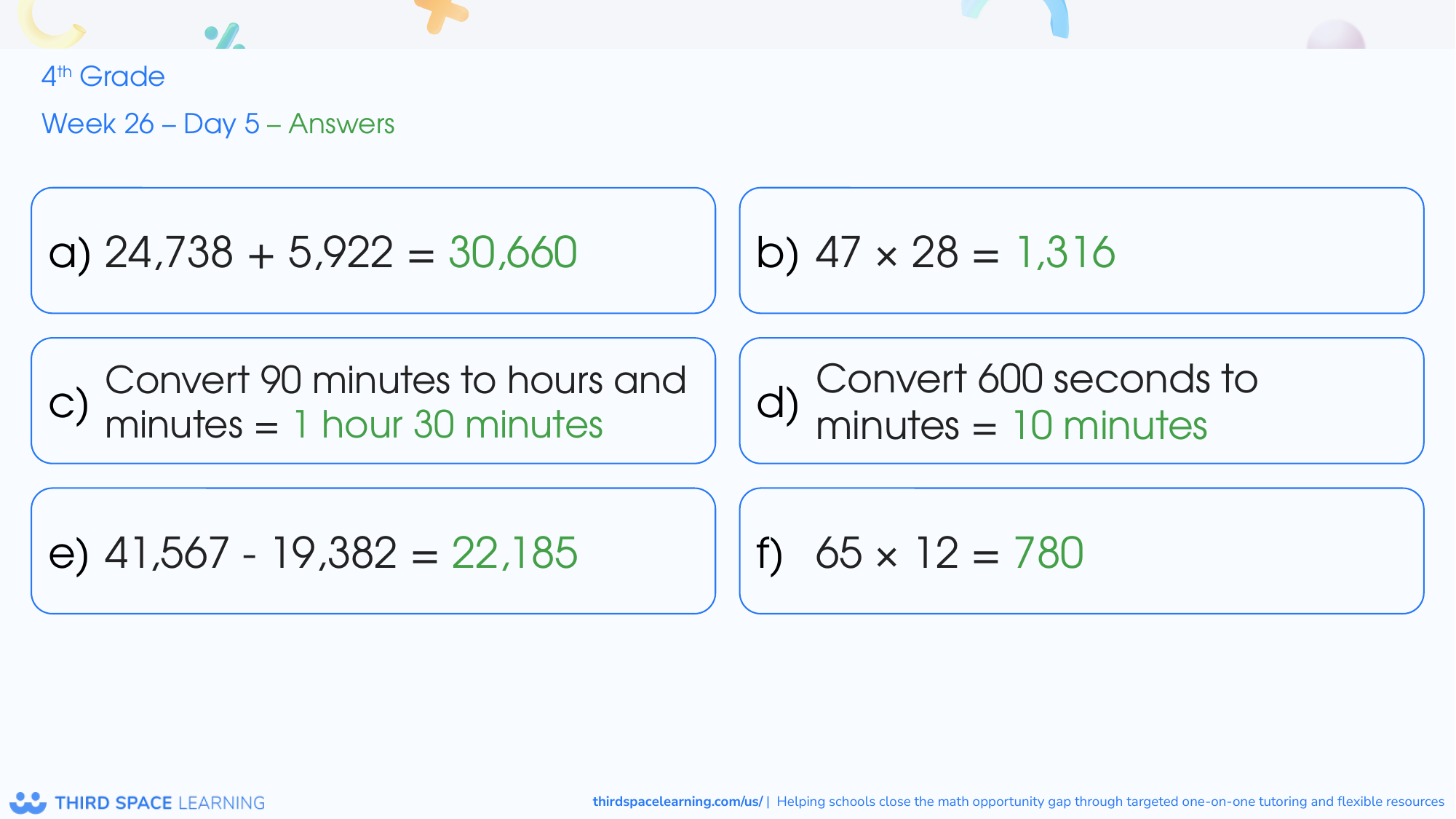

4th Grade
Week 26 – Day 5 – Answers
24,738 + 5,922 = 30,660
47 × 28 = 1,316
Convert 90 minutes to hours and minutes = 1 hour 30 minutes
Convert 600 seconds to minutes = 10 minutes
41,567 - 19,382 = 22,185
65 × 12 = 780